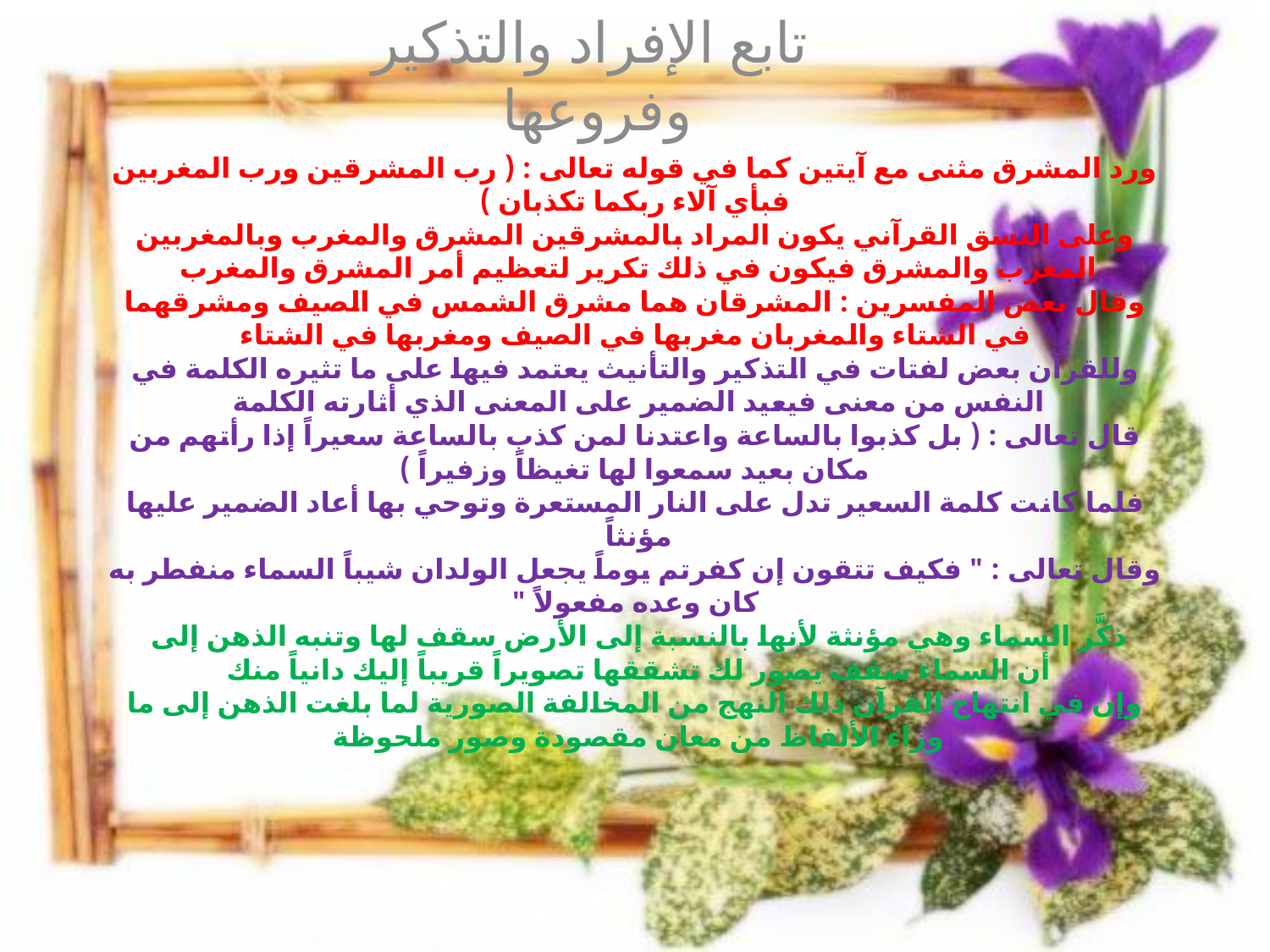

تابع الإفراد والتذكير وفروعها
# ورد المشرق مثنى مع آيتين كما في قوله تعالى : ( رب المشرقين ورب المغربين فبأي آلاء ربكما تكذبان ) وعلى النسق القرآني يكون المراد بالمشرقين المشرق والمغرب وبالمغربين المغرب والمشرق فيكون في ذلك تكرير لتعظيم أمر المشرق والمغرب وقال بعض المفسرين : المشرقان هما مشرق الشمس في الصيف ومشرقهما في الشتاء والمغربان مغربها في الصيف ومغربها في الشتاء وللقرآن بعض لفتات في التذكير والتأنيث يعتمد فيها على ما تثيره الكلمة في النفس من معنى فيعيد الضمير على المعنى الذي أثارته الكلمة قال تعالى : ( بل كذبوا بالساعة واعتدنا لمن كذب بالساعة سعيراً إذا رأتهم من مكان بعيد سمعوا لها تغيظاً وزفيراً ) فلما كانت كلمة السعير تدل على النار المستعرة وتوحي بها أعاد الضمير عليها مؤنثاً وقال تعالى : " فكيف تتقون إن كفرتم يوماً يجعل الولدان شيباً السماء منفطر به كان وعده مفعولاً " ذكَّر السماء وهي مؤنثة لأنها بالنسبة إلى الأرض سقف لها وتنبه الذهن إلى أن السماء سقف يصور لك تشققها تصويراً قريباً إليك دانياً منك وإن في انتهاج القرآن ذلك النهج من المخالفة الصورية لما بلغت الذهن إلى ما وراء الألفاظ من معان مقصودة وصور ملحوظة